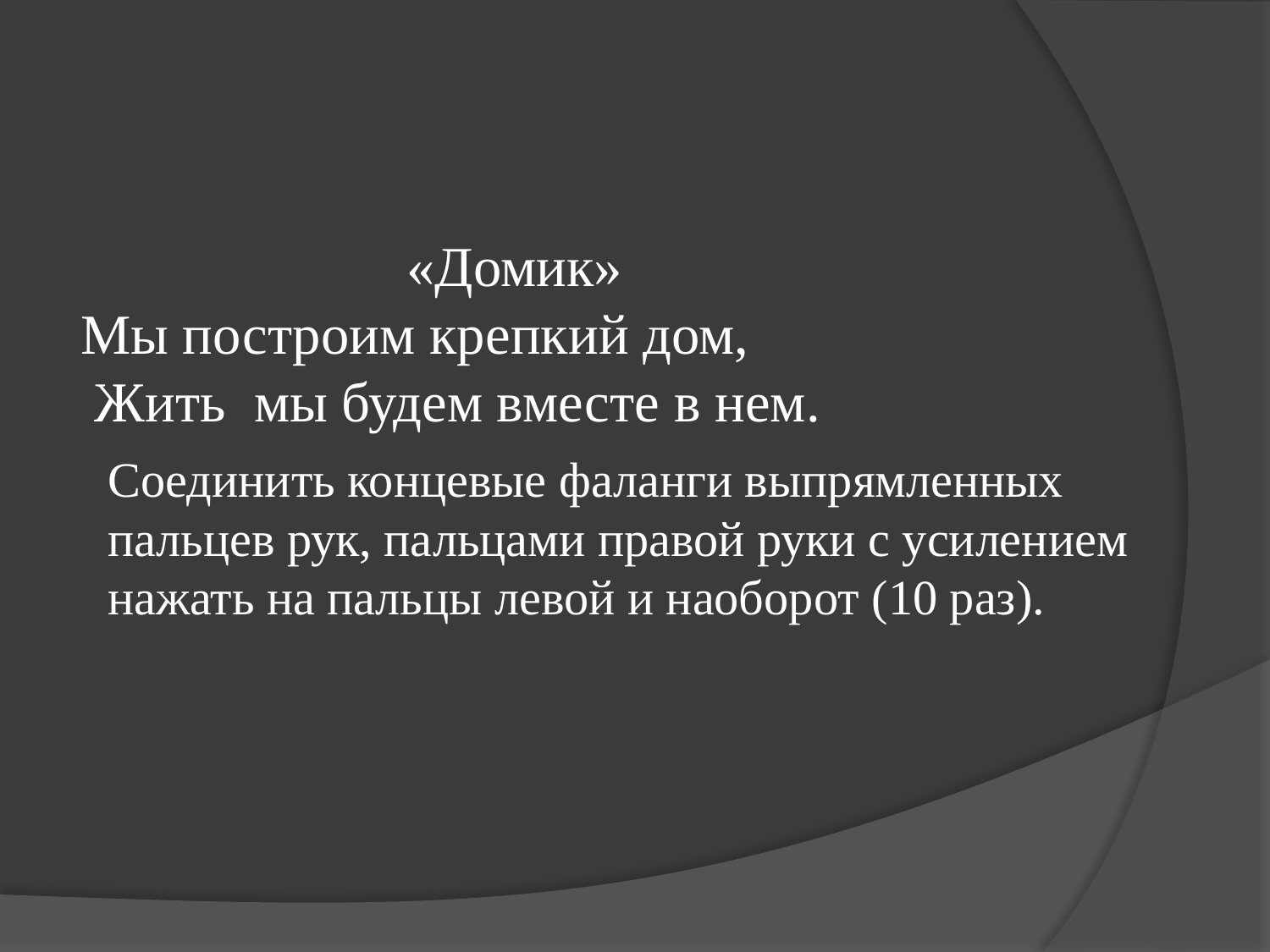

«Домик»
Мы построим крепкий дом,
 Жить  мы будем вместе в нем.

Соединить концевые фаланги выпрямленных пальцев рук, пальцами правой руки с усилением нажать на пальцы левой и наоборот (10 раз).